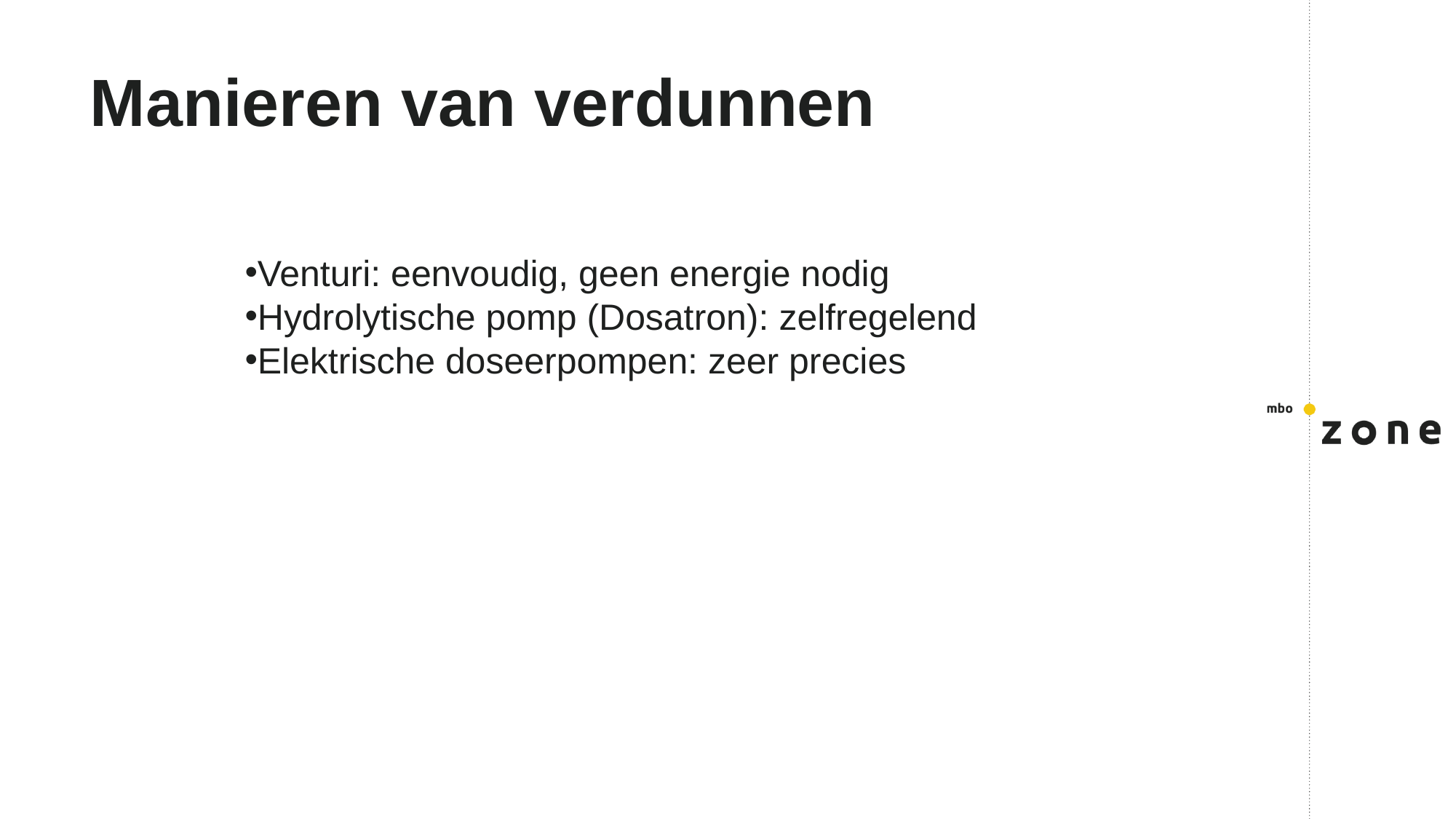

# Manieren van verdunnen

Venturi: eenvoudig, geen energie nodig
Hydrolytische pomp (Dosatron): zelfregelend
Elektrische doseerpompen: zeer precies